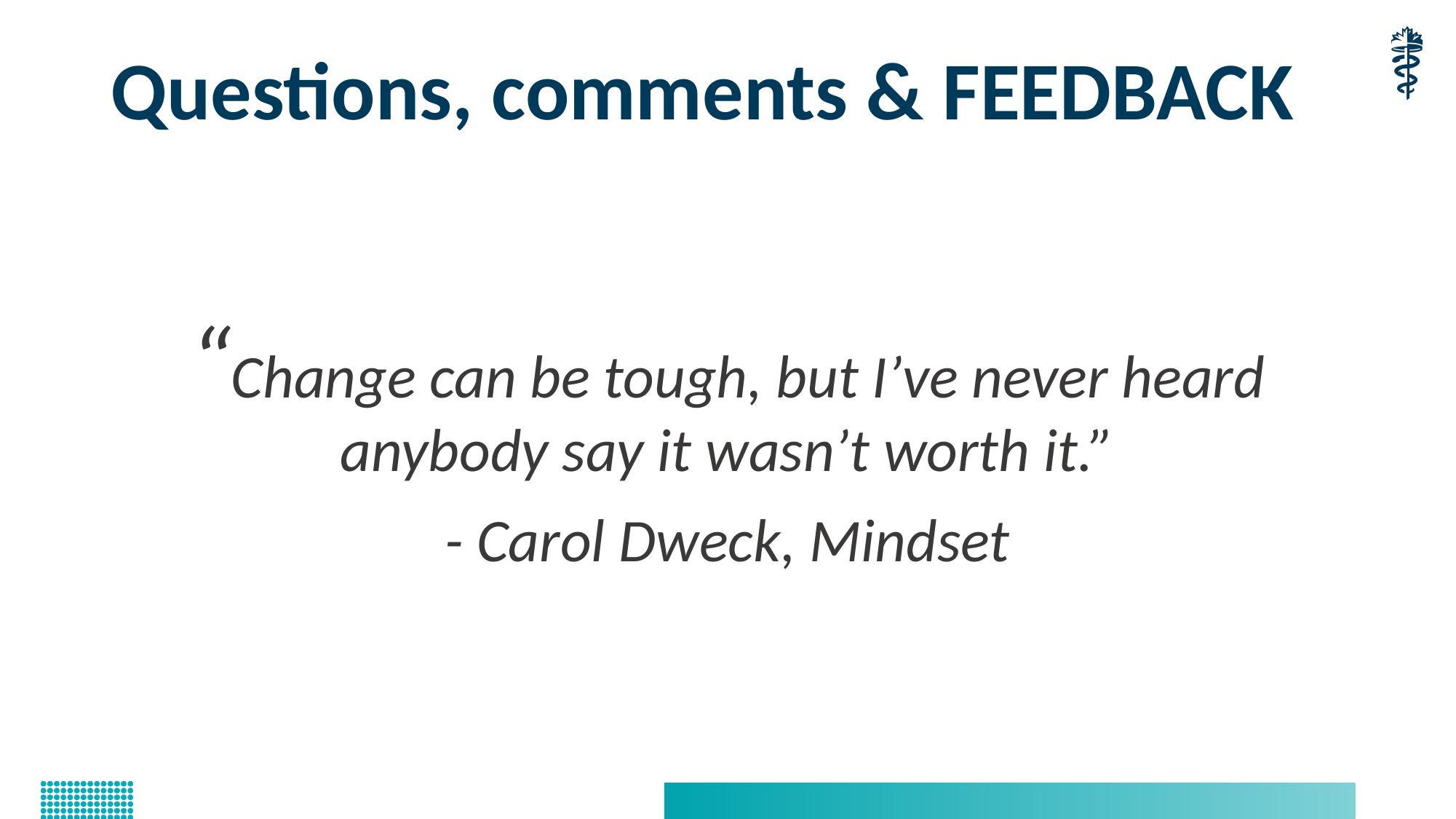

# Questions, comments & FEEDBACK
“Change can be tough, but I’ve never heard anybody say it wasn’t worth it.”
- Carol Dweck, Mindset